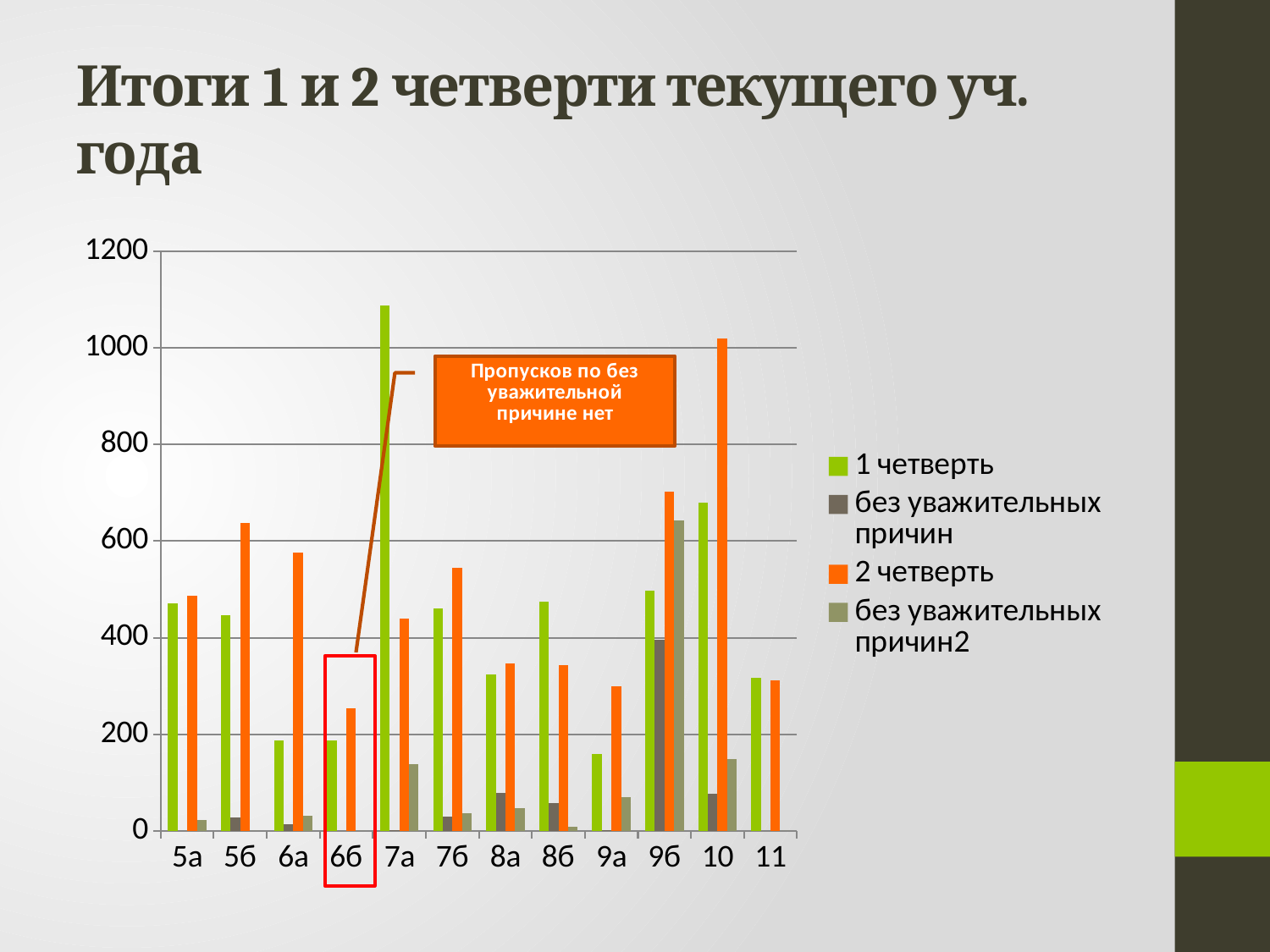

# Итоги 1 и 2 четверти текущего уч. года

### Chart

| Category | 1 четверть | без уважительных причин | 2 четверть | без уважительных причин2 |
|---|---|---|---|---|
| 5а | 471.0 | 0.0 | 486.0 | 23.0 |
| 5б | 446.0 | 28.0 | 637.0 | 0.0 |
| 6а | 187.0 | 13.0 | 577.0 | 32.0 |
| 6б | 188.0 | 0.0 | 253.0 | 0.0 |
| 7а | 1087.0 | 1.0 | 440.0 | 139.0 |
| 7б | 460.0 | 30.0 | 544.0 | 37.0 |
| 8а | 324.0 | 78.0 | 347.0 | 48.0 |
| 8б | 474.0 | 58.0 | 343.0 | 9.0 |
| 9а | 159.0 | 2.0 | 299.0 | 70.0 |
| 9б | 498.0 | 396.0 | 702.0 | 642.0 |
| 10 | 680.0 | 77.0 | 1020.0 | 148.0 |
| 11 | 316.0 | 0.0 | 312.0 | 0.0 |